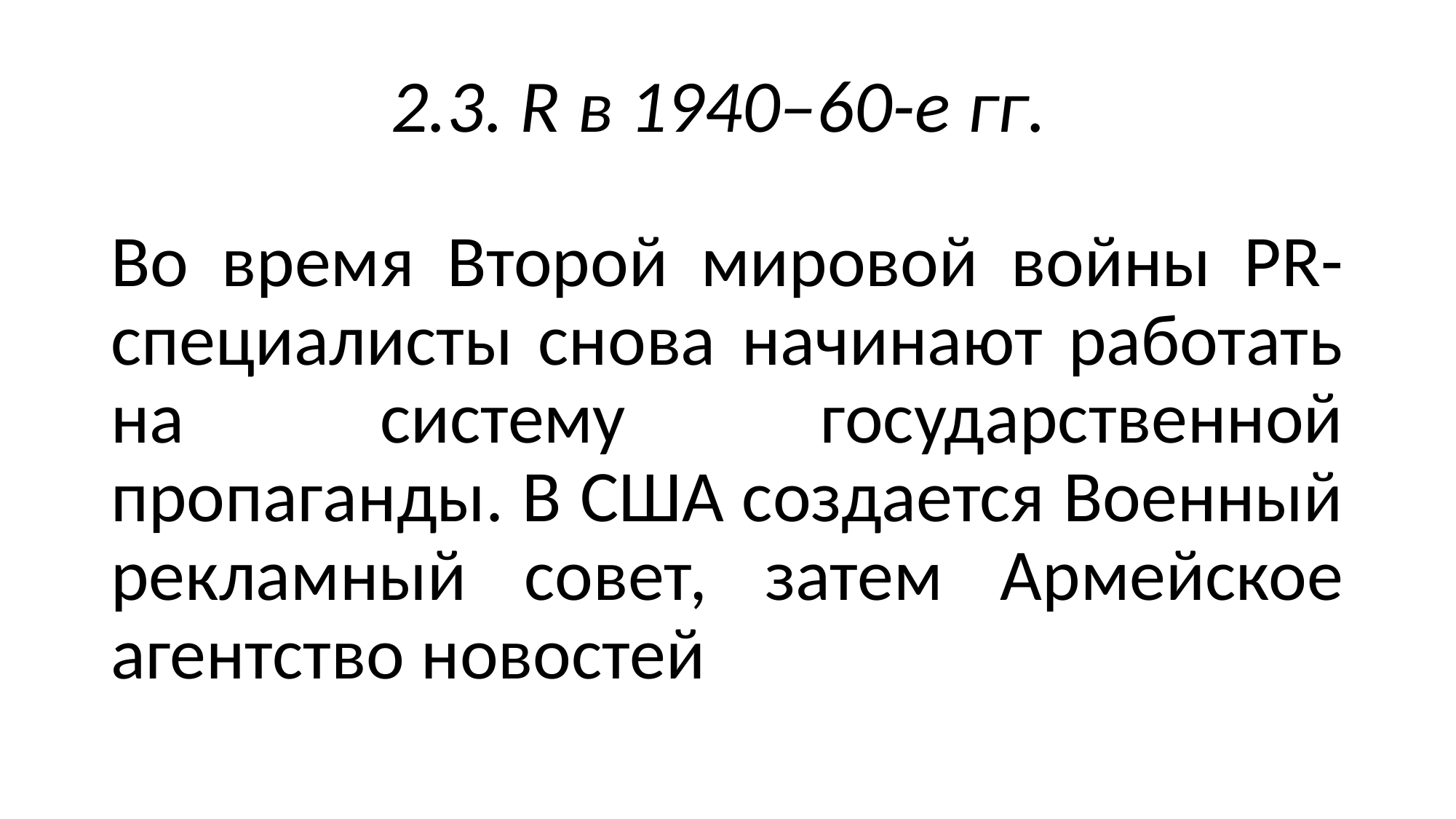

# 2.3. R в 1940–60-е гг.
Во время Второй мировой войны PR-специалисты снова начинают работать на систему государственной пропаганды. В США создается Военный рекламный совет, затем Армейское агентство новостей